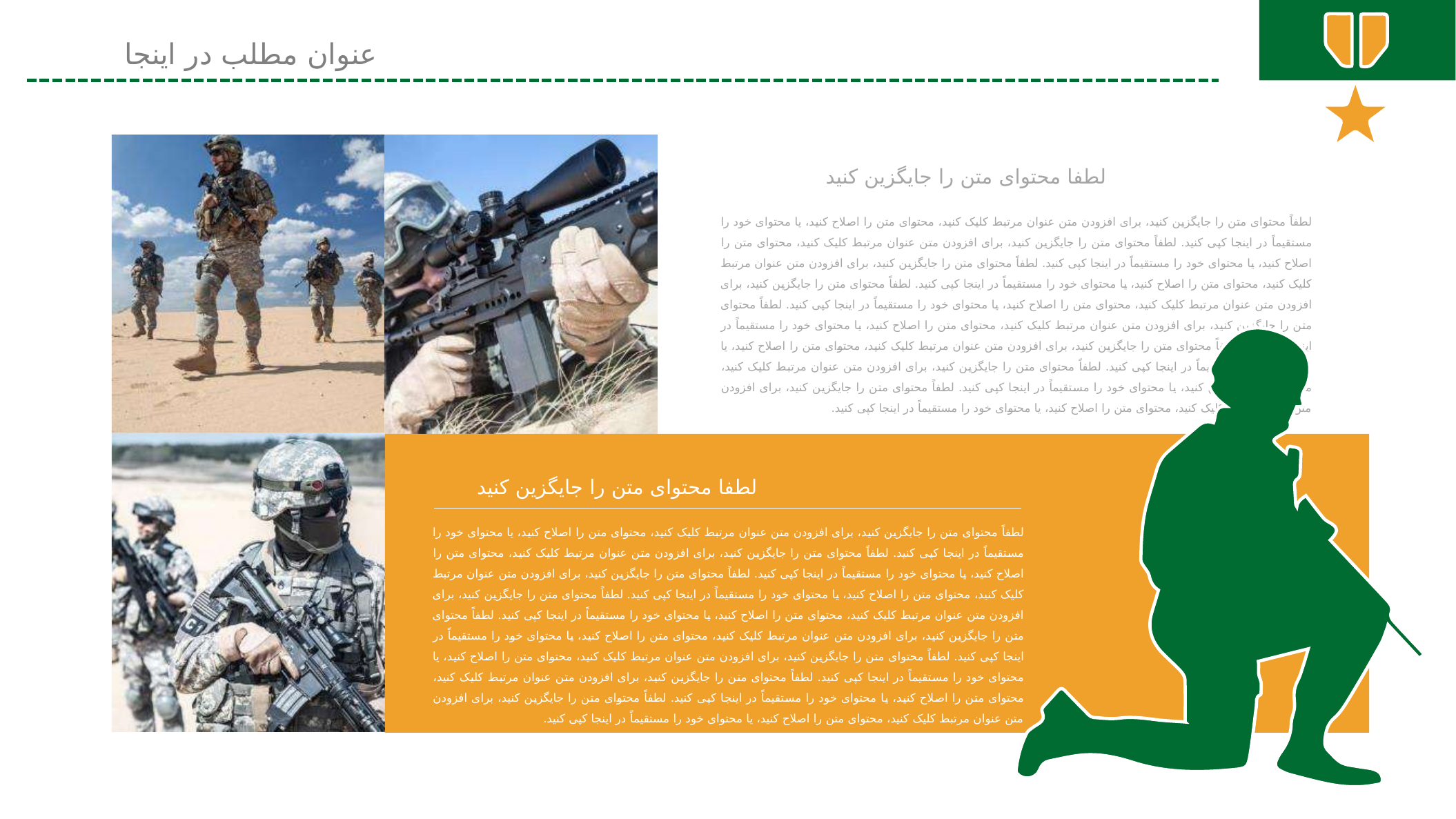

عنوان مطلب در اینجا

لطفا محتوای متن را جایگزین کنید
لطفاً محتوای متن را جایگزین کنید، برای افزودن متن عنوان مرتبط کلیک کنید، محتوای متن را اصلاح کنید، یا محتوای خود را مستقیماً در اینجا کپی کنید. لطفاً محتوای متن را جایگزین کنید، برای افزودن متن عنوان مرتبط کلیک کنید، محتوای متن را اصلاح کنید، یا محتوای خود را مستقیماً در اینجا کپی کنید. لطفاً محتوای متن را جایگزین کنید، برای افزودن متن عنوان مرتبط کلیک کنید، محتوای متن را اصلاح کنید، یا محتوای خود را مستقیماً در اینجا کپی کنید. لطفاً محتوای متن را جایگزین کنید، برای افزودن متن عنوان مرتبط کلیک کنید، محتوای متن را اصلاح کنید، یا محتوای خود را مستقیماً در اینجا کپی کنید. لطفاً محتوای متن را جایگزین کنید، برای افزودن متن عنوان مرتبط کلیک کنید، محتوای متن را اصلاح کنید، یا محتوای خود را مستقیماً در اینجا کپی کنید. لطفاً محتوای متن را جایگزین کنید، برای افزودن متن عنوان مرتبط کلیک کنید، محتوای متن را اصلاح کنید، یا محتوای خود را مستقیماً در اینجا کپی کنید. لطفاً محتوای متن را جایگزین کنید، برای افزودن متن عنوان مرتبط کلیک کنید، محتوای متن را اصلاح کنید، یا محتوای خود را مستقیماً در اینجا کپی کنید. لطفاً محتوای متن را جایگزین کنید، برای افزودن متن عنوان مرتبط کلیک کنید، محتوای متن را اصلاح کنید، یا محتوای خود را مستقیماً در اینجا کپی کنید.

لطفا محتوای متن را جایگزین کنید
لطفاً محتوای متن را جایگزین کنید، برای افزودن متن عنوان مرتبط کلیک کنید، محتوای متن را اصلاح کنید، یا محتوای خود را مستقیماً در اینجا کپی کنید. لطفاً محتوای متن را جایگزین کنید، برای افزودن متن عنوان مرتبط کلیک کنید، محتوای متن را اصلاح کنید، یا محتوای خود را مستقیماً در اینجا کپی کنید. لطفاً محتوای متن را جایگزین کنید، برای افزودن متن عنوان مرتبط کلیک کنید، محتوای متن را اصلاح کنید، یا محتوای خود را مستقیماً در اینجا کپی کنید. لطفاً محتوای متن را جایگزین کنید، برای افزودن متن عنوان مرتبط کلیک کنید، محتوای متن را اصلاح کنید، یا محتوای خود را مستقیماً در اینجا کپی کنید. لطفاً محتوای متن را جایگزین کنید، برای افزودن متن عنوان مرتبط کلیک کنید، محتوای متن را اصلاح کنید، یا محتوای خود را مستقیماً در اینجا کپی کنید. لطفاً محتوای متن را جایگزین کنید، برای افزودن متن عنوان مرتبط کلیک کنید، محتوای متن را اصلاح کنید، یا محتوای خود را مستقیماً در اینجا کپی کنید. لطفاً محتوای متن را جایگزین کنید، برای افزودن متن عنوان مرتبط کلیک کنید، محتوای متن را اصلاح کنید، یا محتوای خود را مستقیماً در اینجا کپی کنید. لطفاً محتوای متن را جایگزین کنید، برای افزودن متن عنوان مرتبط کلیک کنید، محتوای متن را اصلاح کنید، یا محتوای خود را مستقیماً در اینجا کپی کنید.